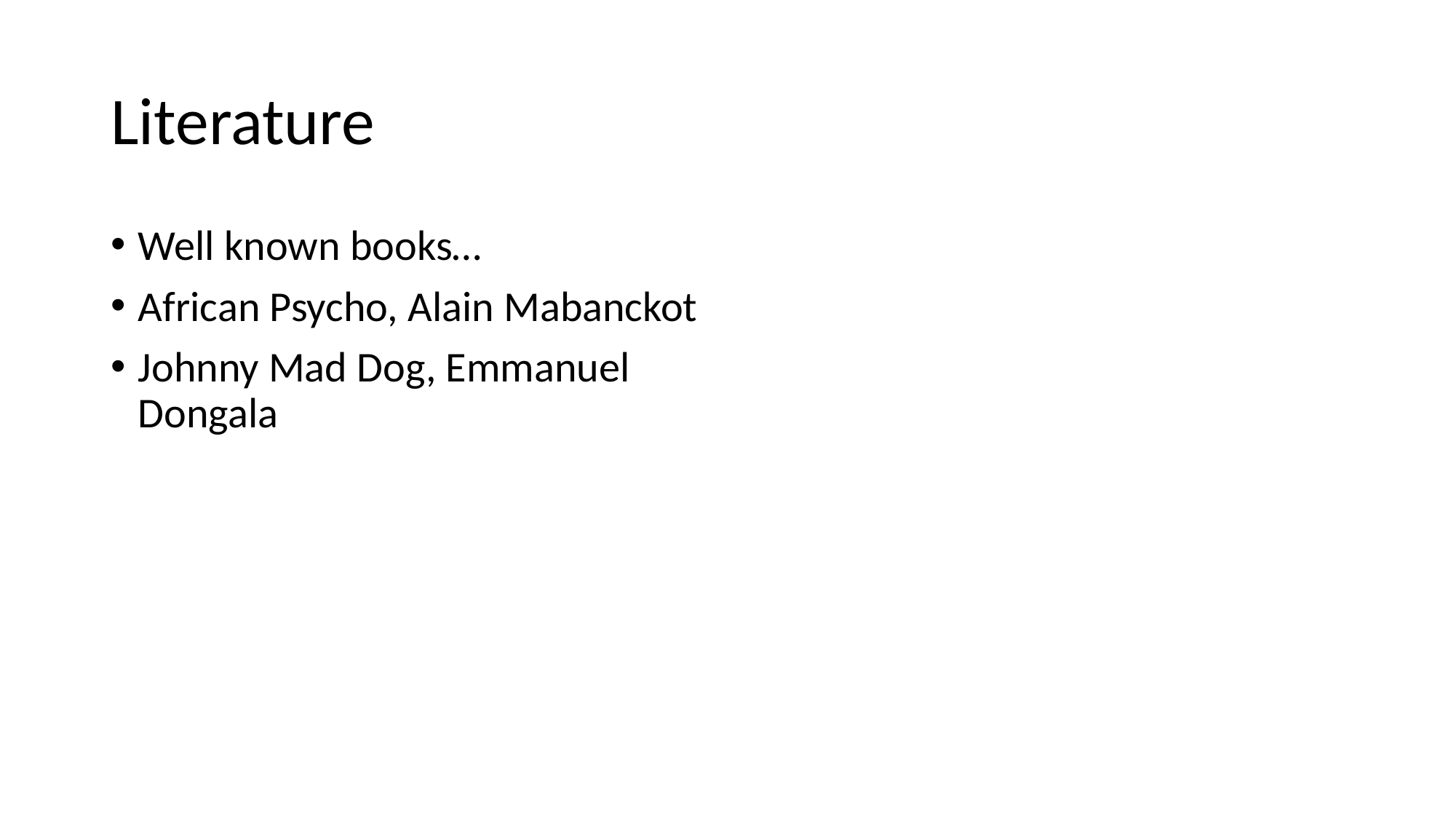

# Literature
Well known books…
African Psycho, Alain Mabanckot
Johnny Mad Dog, Emmanuel Dongala